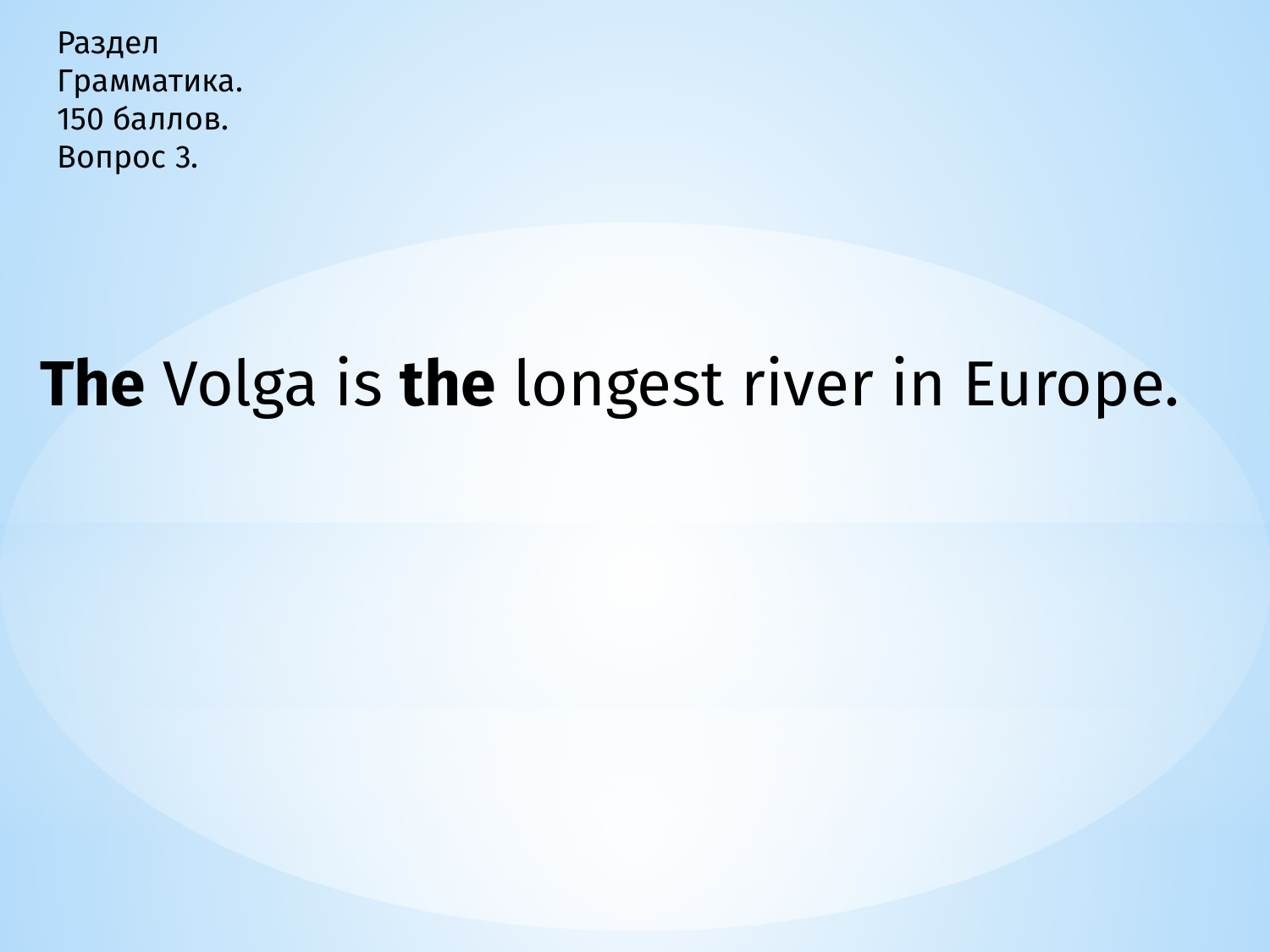

Раздел
Грамматика.
150 баллов.
Вопрос 3.
The Volga is the longest river in Europe.